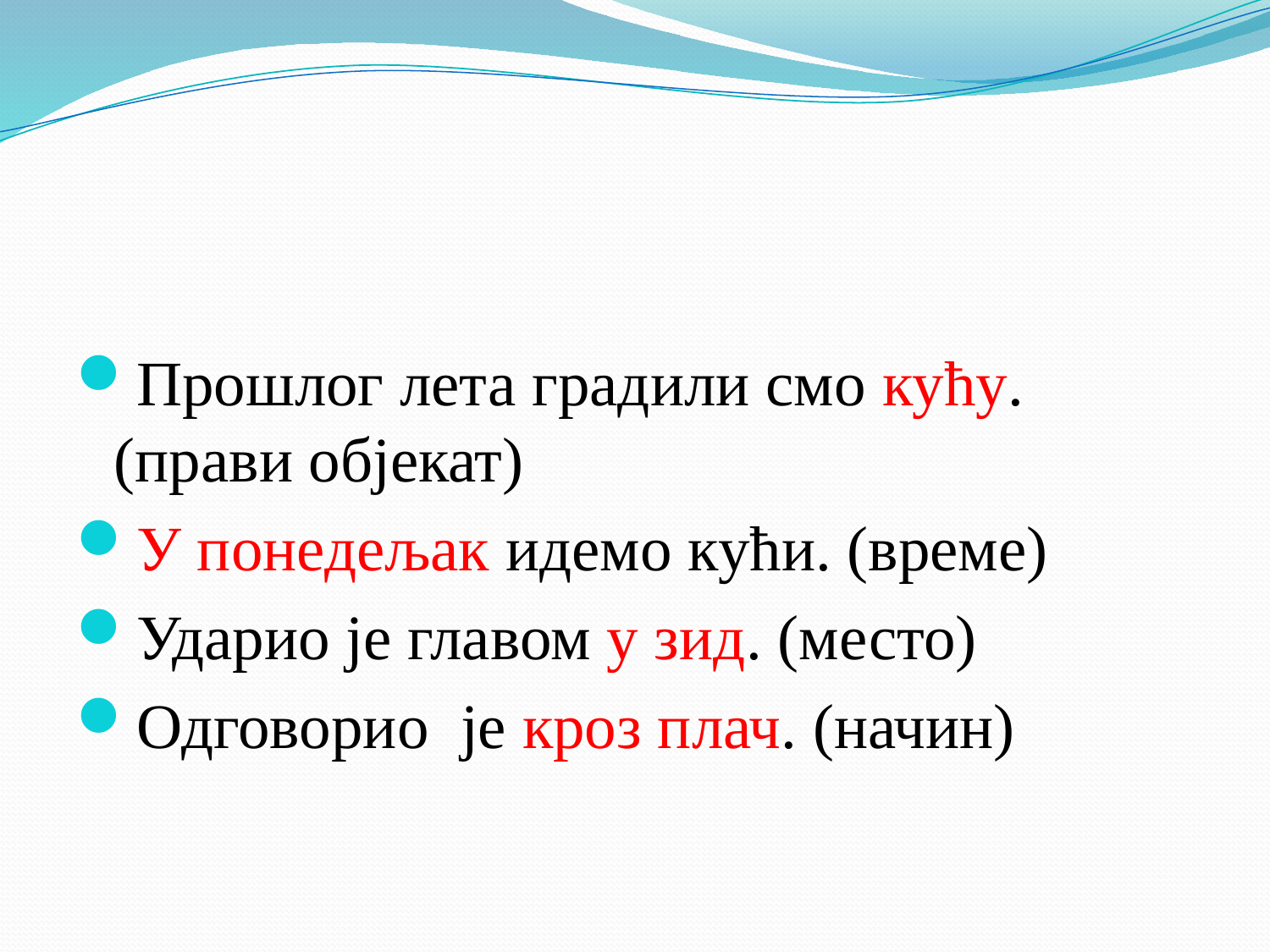

#

Прошлог лета градили смо кућу. (прави објекат)
У понедељак идемо кући. (време)
Ударио је главом у зид. (место)
Одговорио  је кроз плач. (начин)